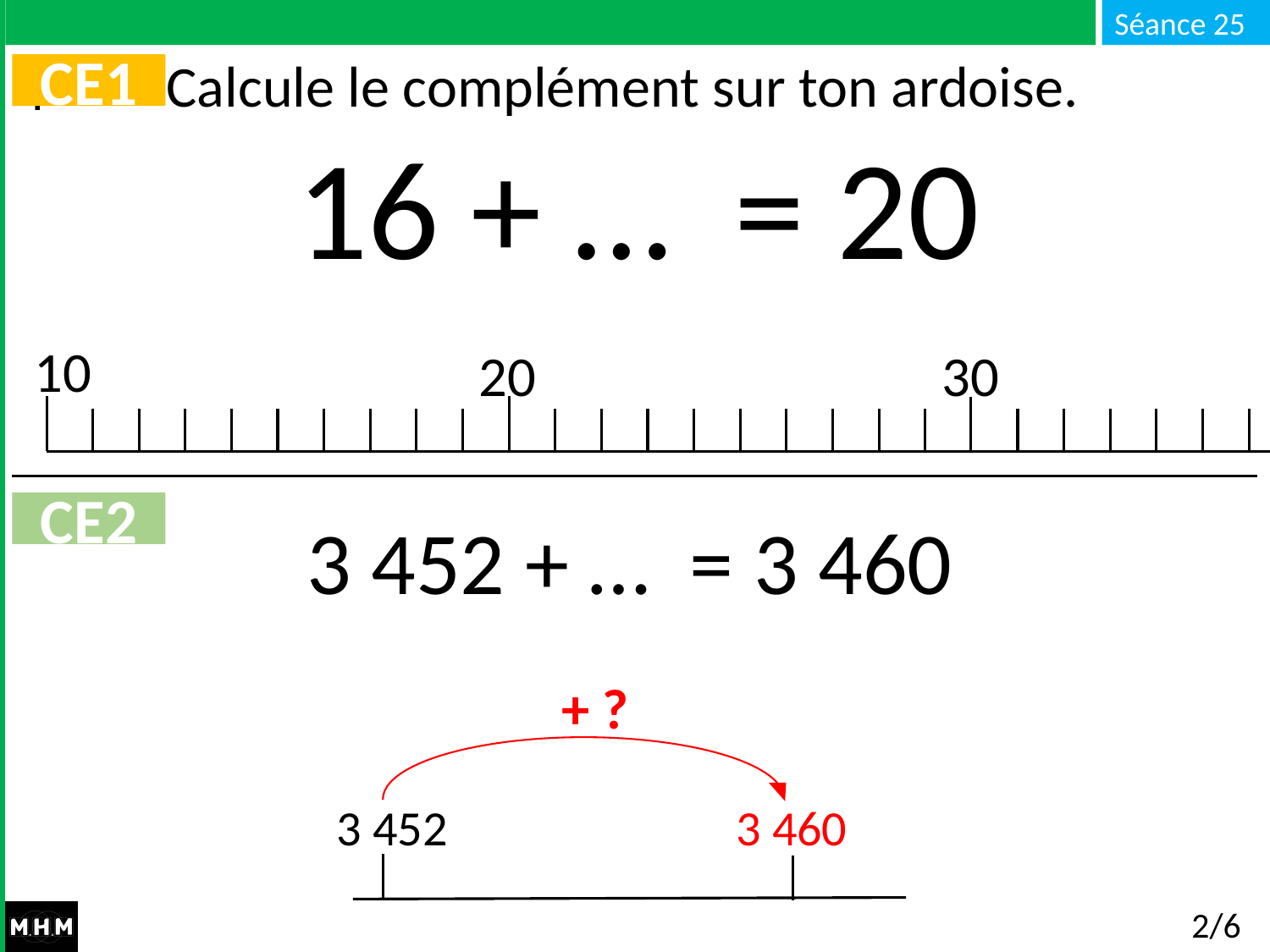

# Calcule le complément sur ton ardoise.
CE1
 16 + …  = 20
10
30
20
CE2
3 452 + …  = 3 460
+ ?

3 452
3 460
2/6